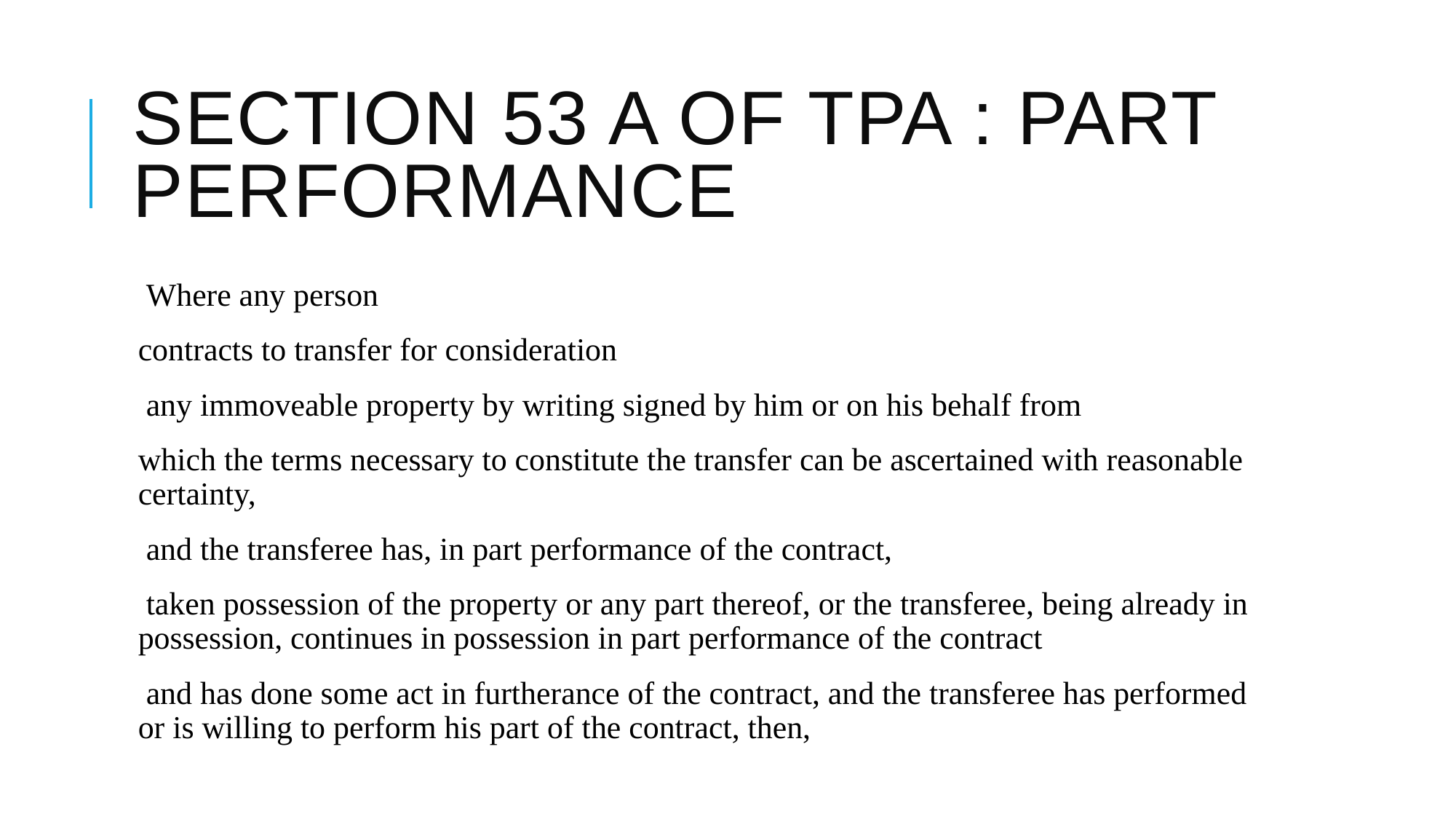

# Section 53 A of TPA : part performance
 Where any person
contracts to transfer for consideration
 any immoveable property by writing signed by him or on his behalf from
which the terms necessary to constitute the transfer can be ascertained with reasonable certainty,
 and the transferee has, in part performance of the contract,
 taken possession of the property or any part thereof, or the transferee, being already in possession, continues in possession in part performance of the contract
 and has done some act in furtherance of the contract, and the transferee has performed or is willing to perform his part of the contract, then,